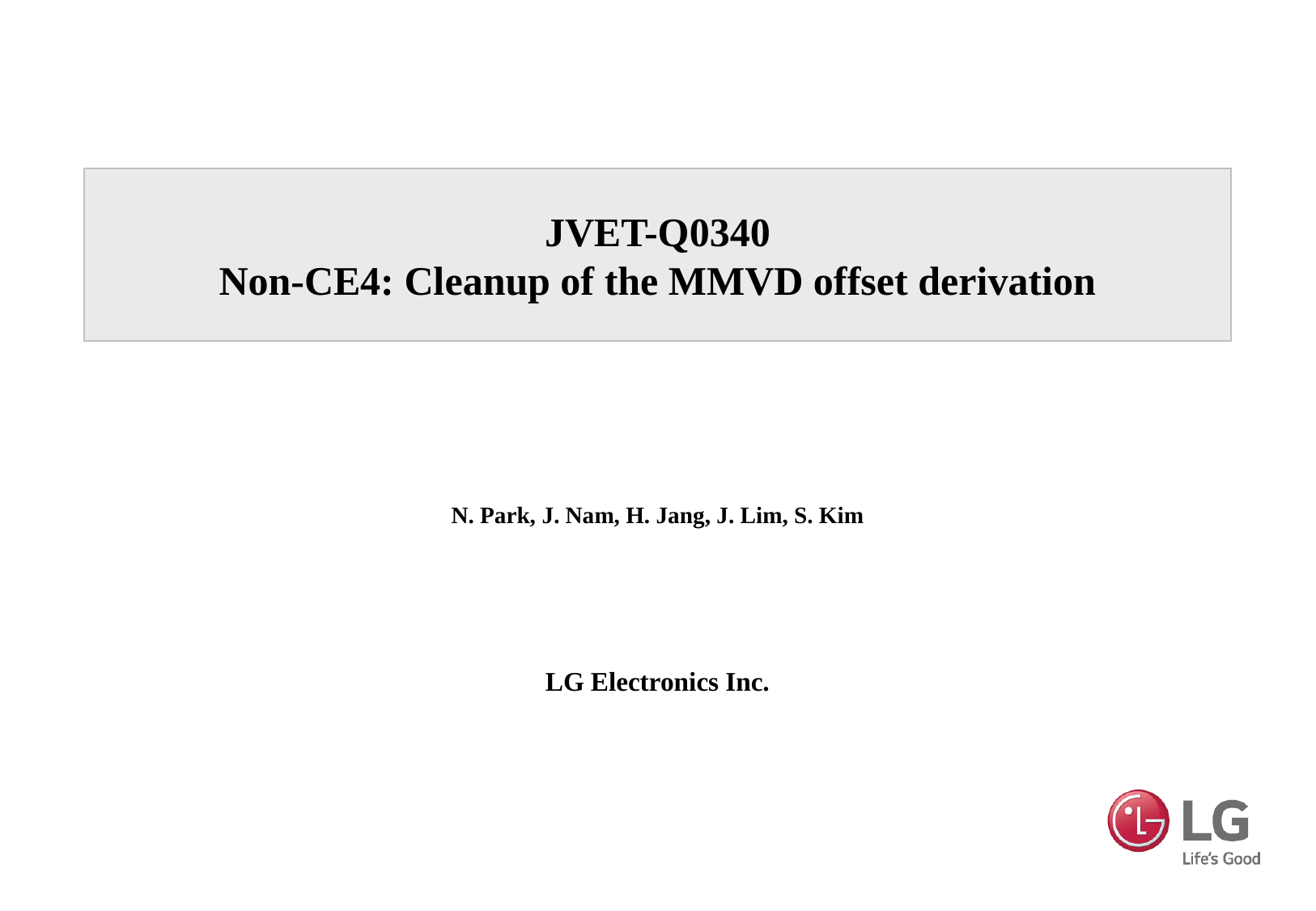

# JVET-Q0340 Non-CE4: Cleanup of the MMVD offset derivation
N. Park, J. Nam, H. Jang, J. Lim, S. Kim